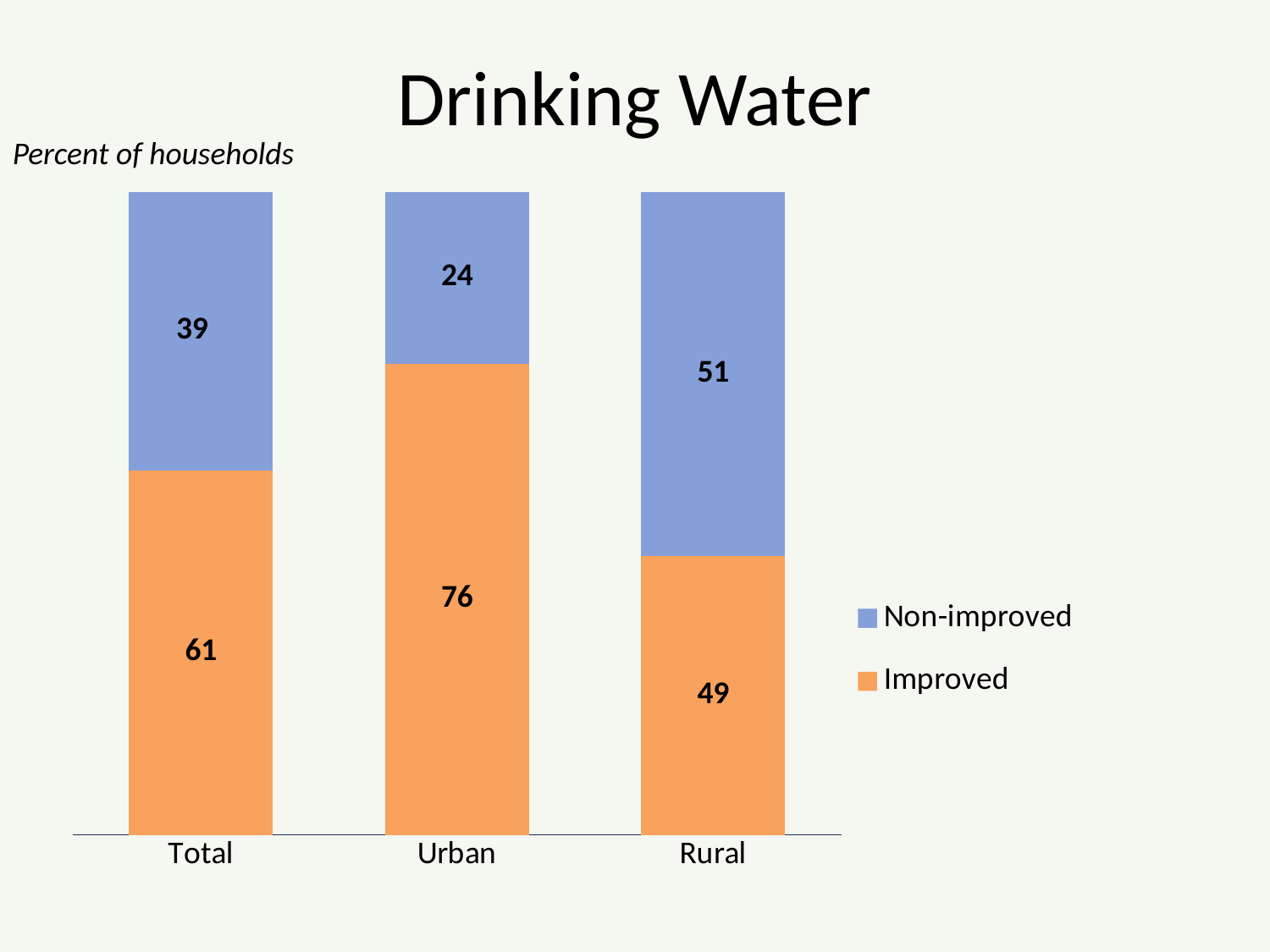

# Drinking Water
Percent of households

### Chart

| Category | Improved | Non-improved |
|---|---|---|
| Total | 61.0 | 39.0 |
| Urban | 76.0 | 24.0 |
| Rural | 49.0 | 51.0 |